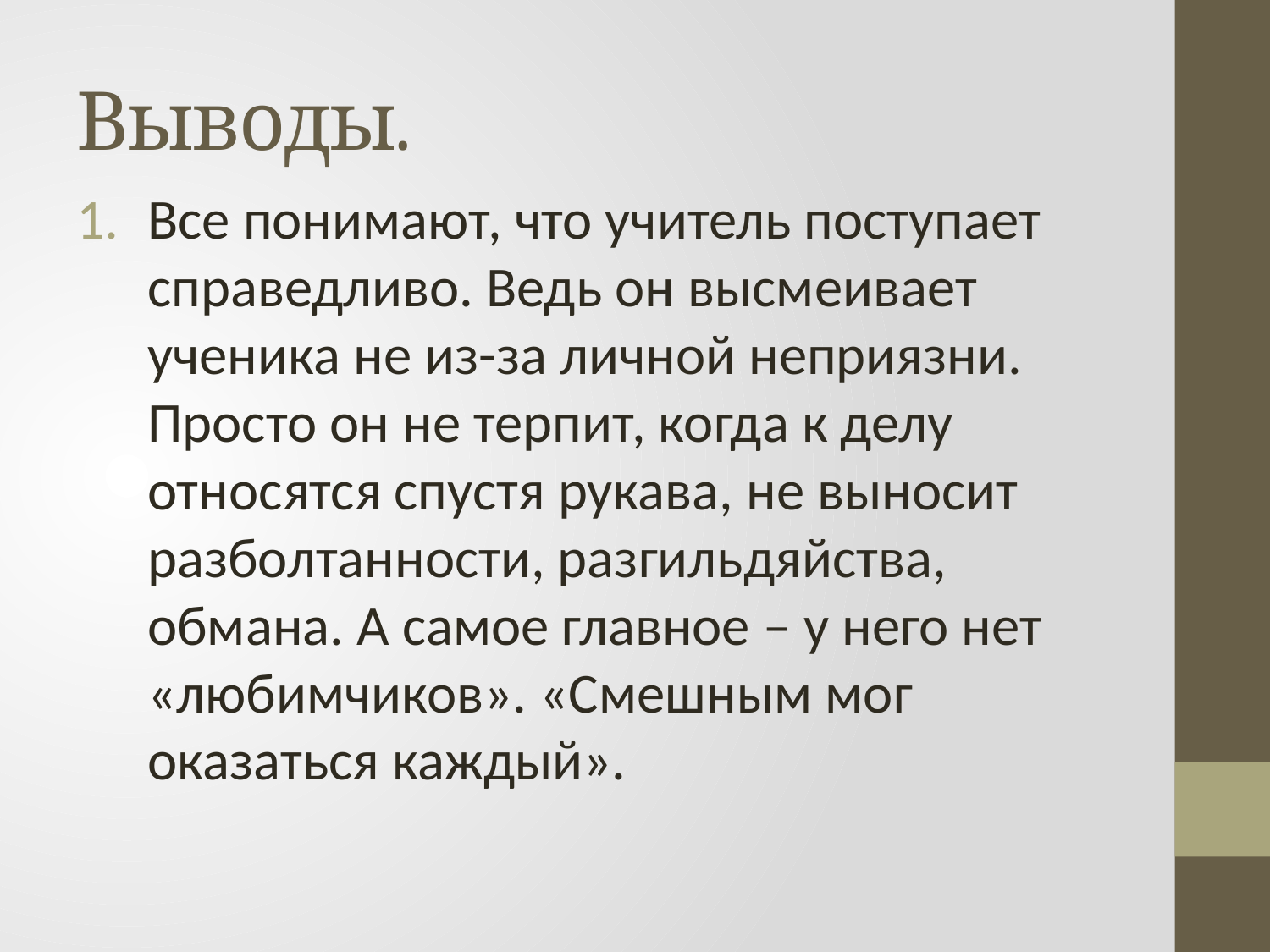

# Выводы.
Все понимают, что учитель поступает справедливо. Ведь он высмеивает ученика не из-за личной неприязни. Просто он не терпит, когда к делу относятся спустя рукава, не выносит разболтанности, разгильдяйства, обмана. А самое главное – у него нет «любимчиков». «Смешным мог оказаться каждый».